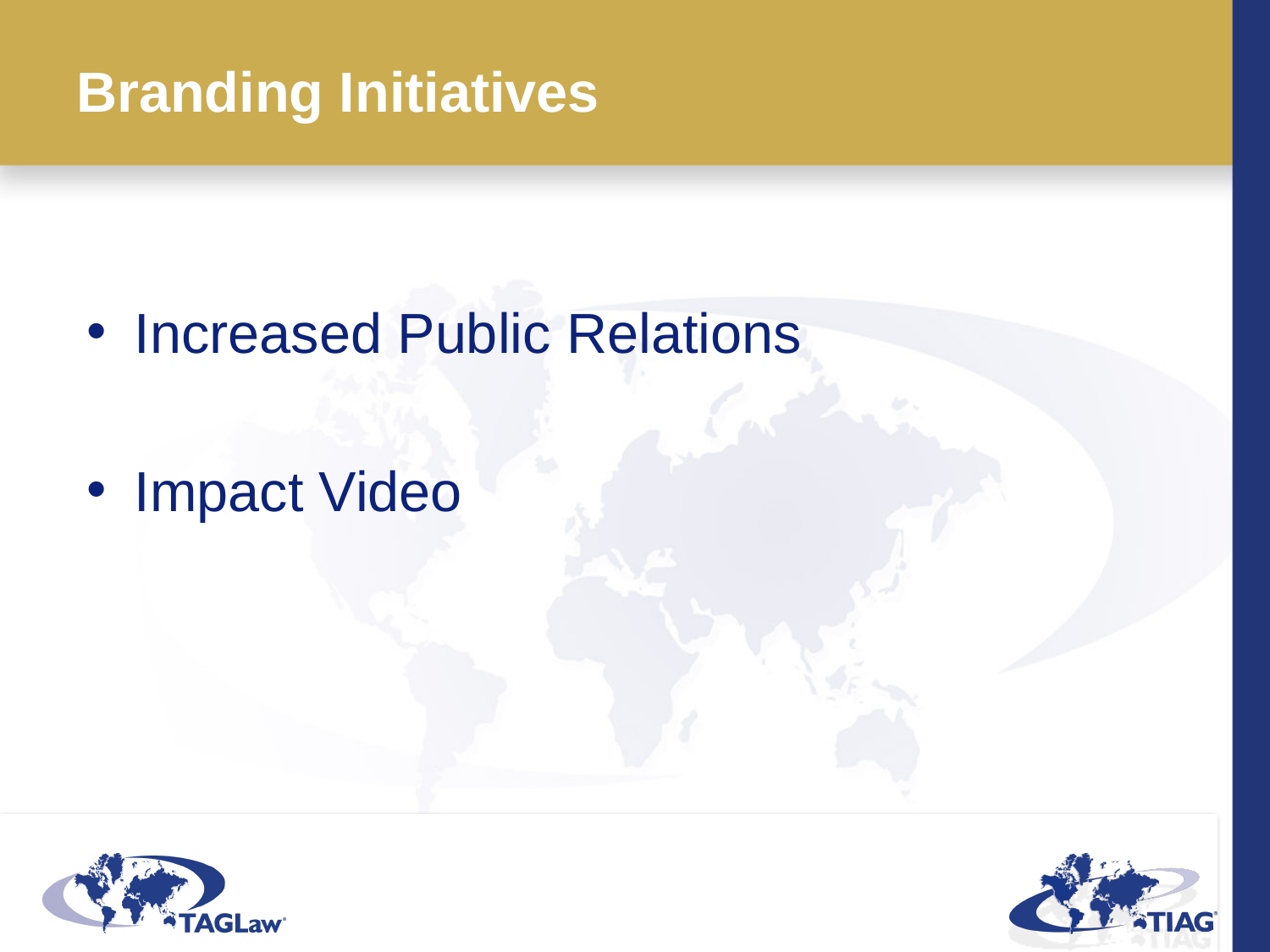

# Branding Initiatives

Increased Public Relations

Impact Video